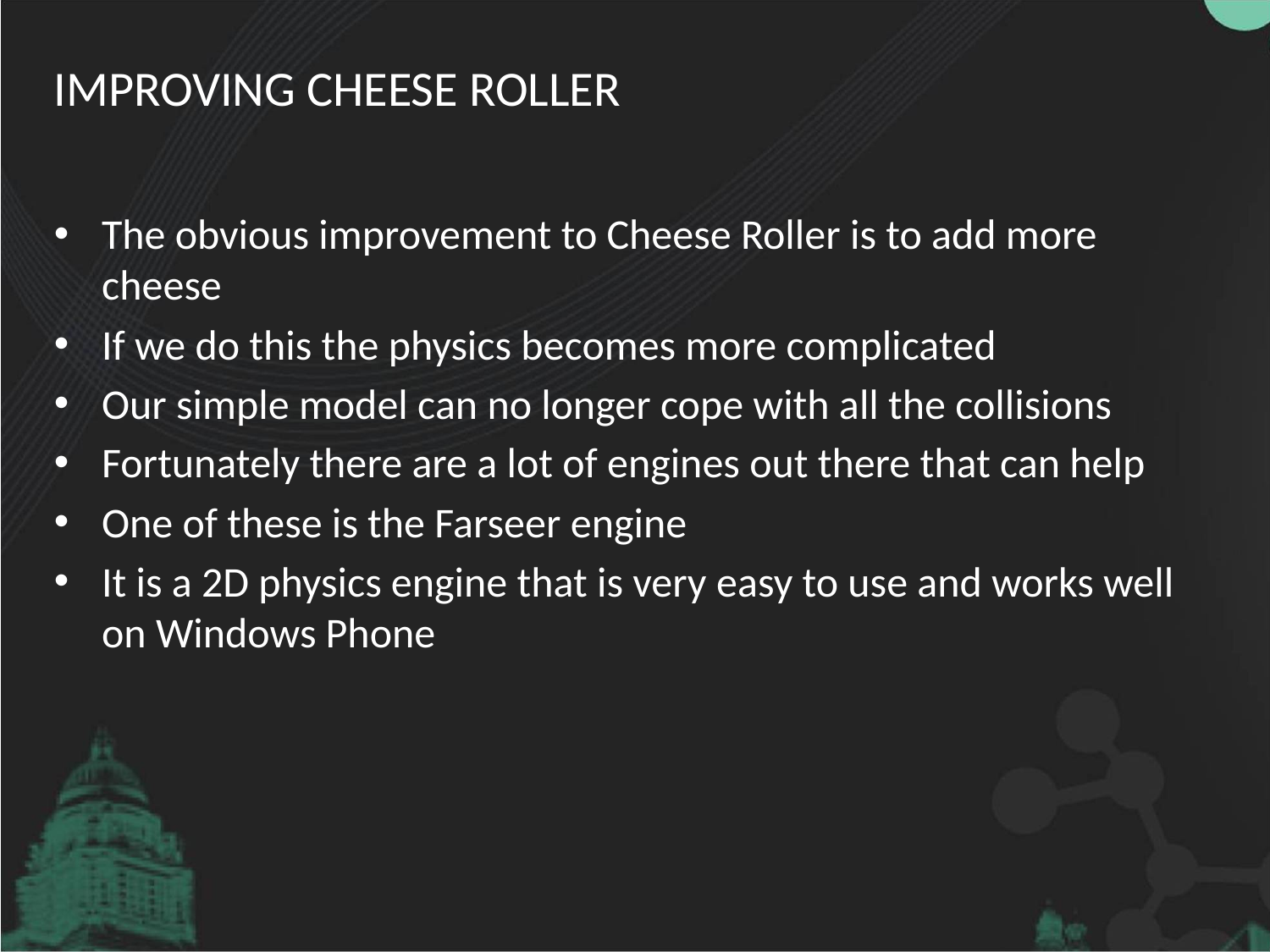

# Improving Cheese Roller
The obvious improvement to Cheese Roller is to add more cheese
If we do this the physics becomes more complicated
Our simple model can no longer cope with all the collisions
Fortunately there are a lot of engines out there that can help
One of these is the Farseer engine
It is a 2D physics engine that is very easy to use and works well on Windows Phone